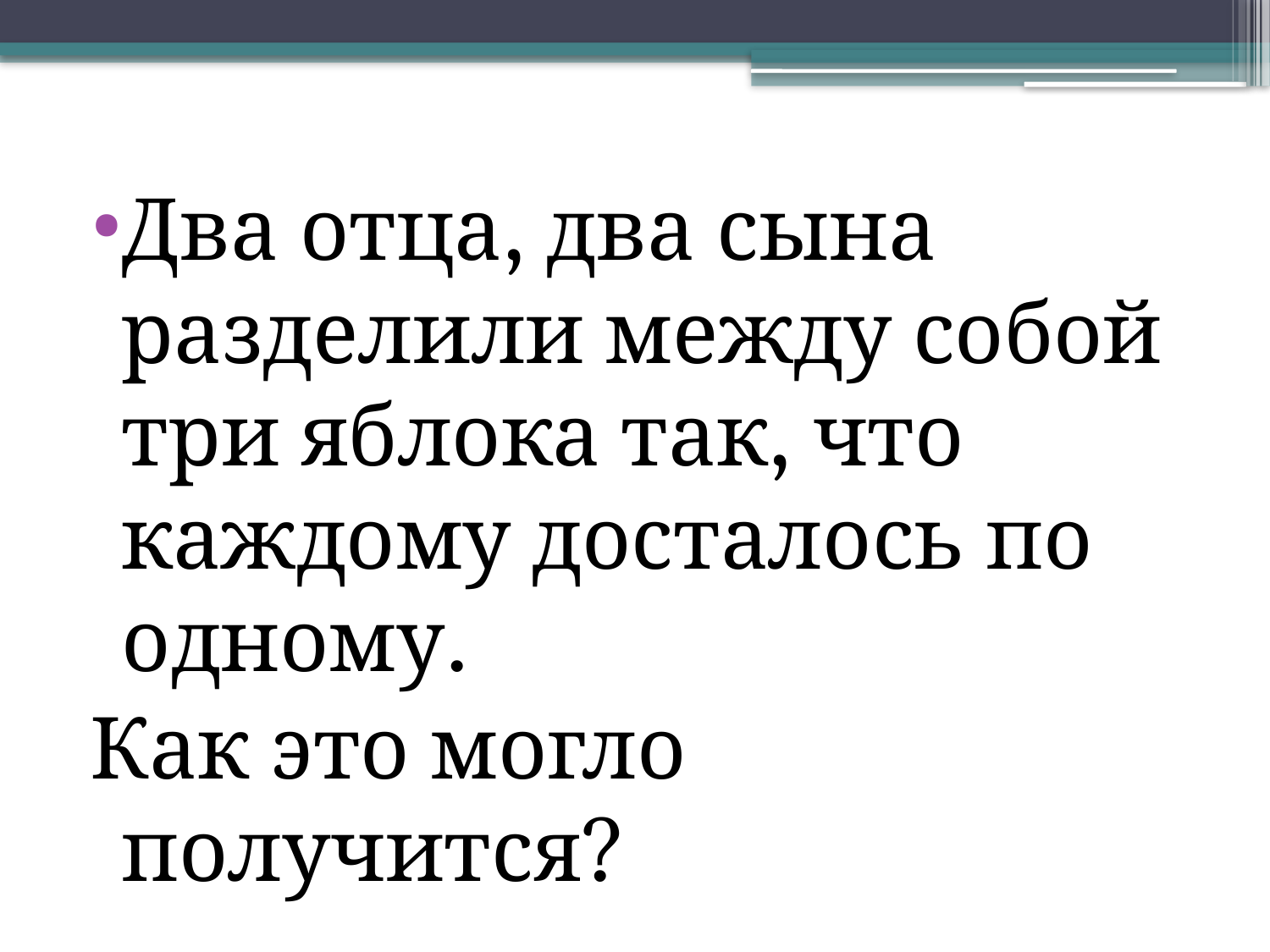

#
Два отца, два сына разделили между собой три яблока так, что каждому досталось по одному.
Как это могло получится?